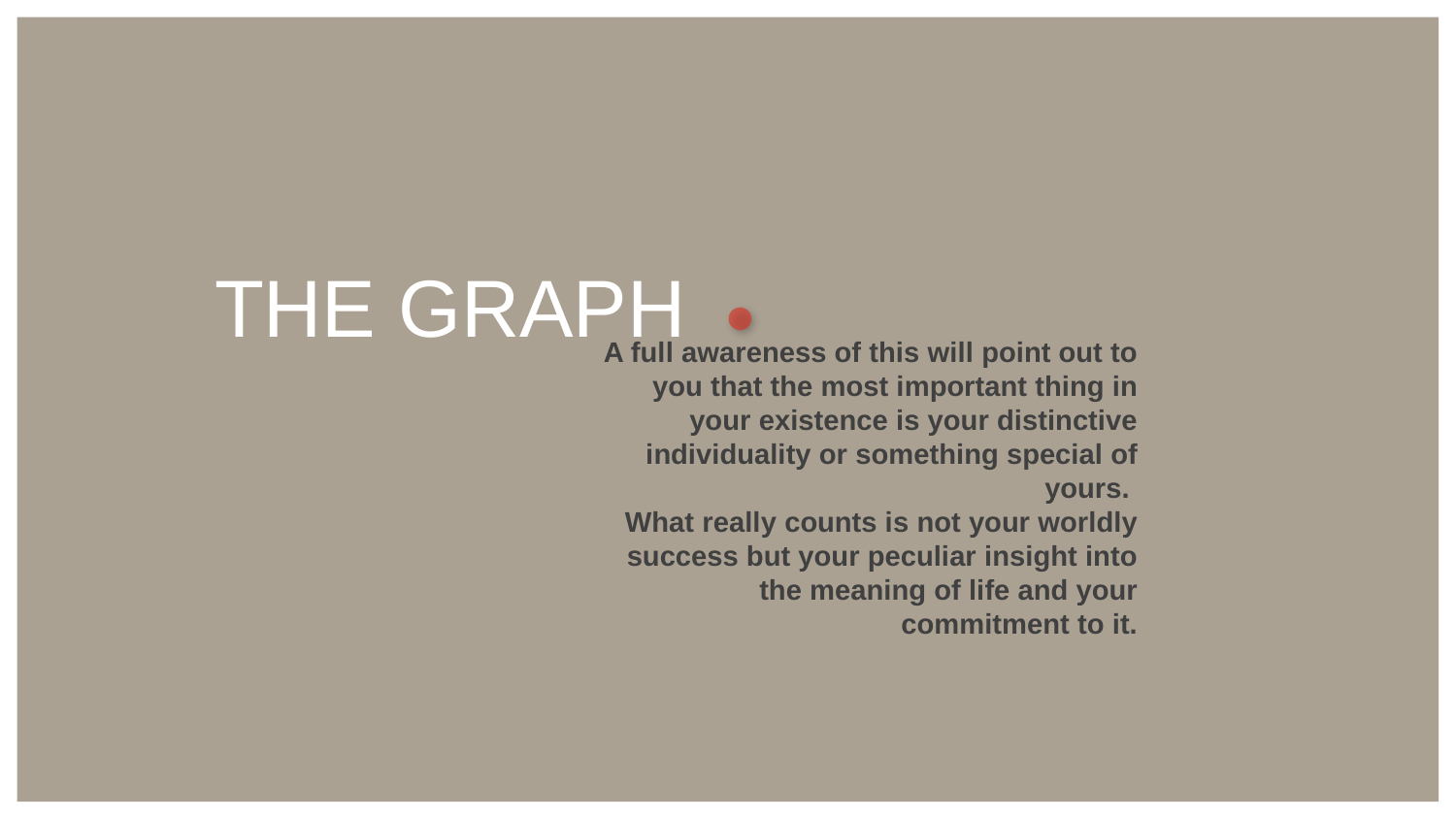

THE GRAPH

A full awareness of this will point out to you that the most important thing in your existence is your distinctive individuality or something special of yours.
What really counts is not your worldly success but your peculiar insight into the meaning of life and your commitment to it.